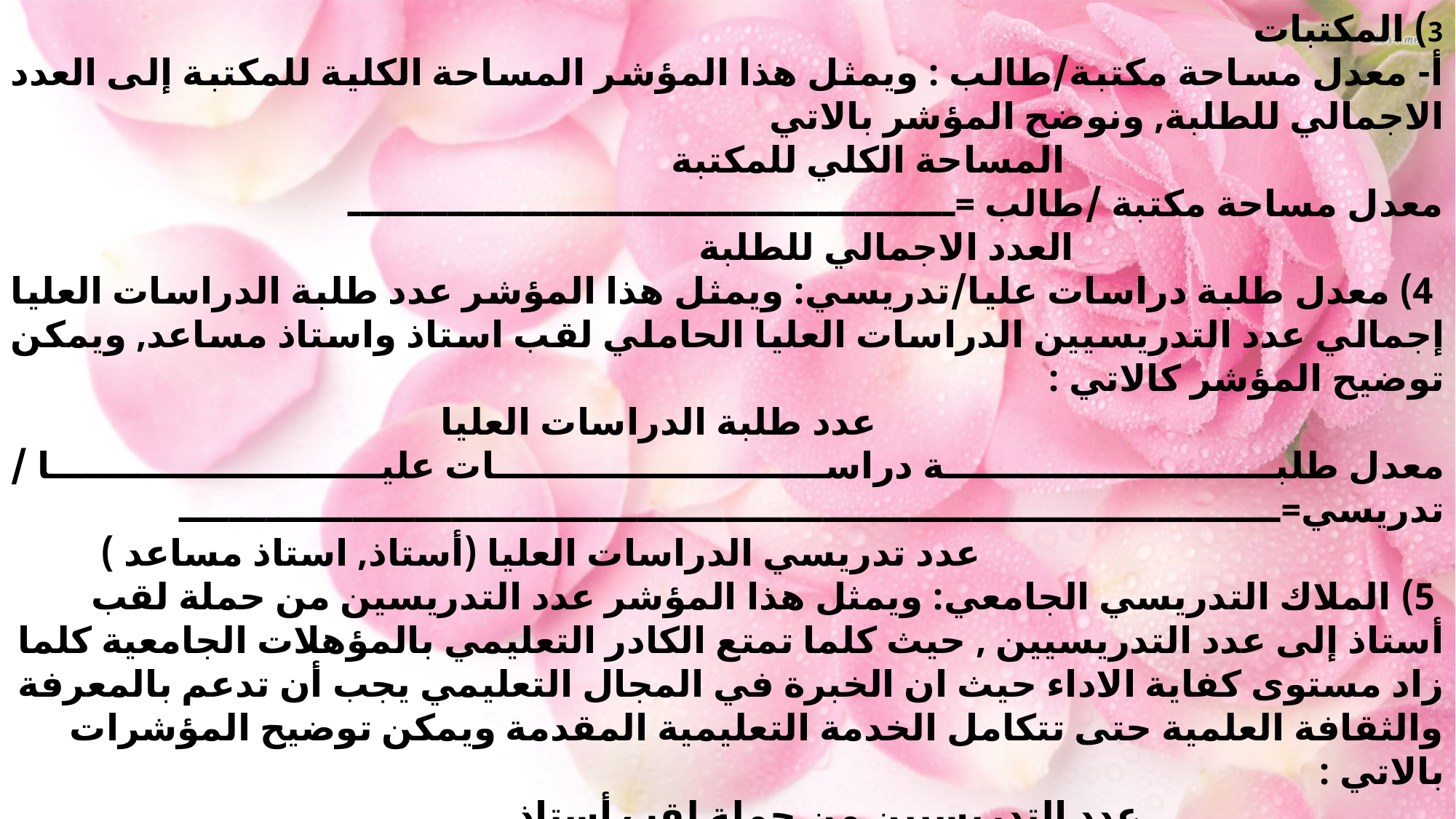

3) المكتبات
أ- معدل مساحة مكتبة/طالب : ويمثل هذا المؤشر المساحة الكلية للمكتبة إلى العدد الاجمالي للطلبة, ونوضح المؤشر بالاتي
                                        المساحة الكلي للمكتبة
معدل مساحة مكتبة /طالب =ـــــــــــــــــــــــــــــــــــــــــــــــــ
                                       العدد الاجمالي للطلبة
 4) معدل طلبة دراسات عليا/تدريسي: ويمثل هذا المؤشر عدد طلبة الدراسات العليا إجمالي عدد التدريسيين الدراسات العليا الحاملي لقب استاذ واستاذ مساعد, ويمكن توضيح المؤشر كالاتي :
                                                            عدد طلبة الدراسات العليا
معدل طلبة دراسات عليا / تدريسي=ـــــــــــــــــــــــــــــــــــــــــــــــــــــــــــــــــــــــــــــــــــــــــ
                                                 عدد تدريسي الدراسات العليا (أستاذ, استاذ مساعد )
 5) الملاك التدريسي الجامعي: ويمثل هذا المؤشر عدد التدريسين من حملة لقب أستاذ إلى عدد التدريسيين , حيث كلما تمتع الكادر التعليمي بالمؤهلات الجامعية كلما زاد مستوى كفاية الاداء حيث ان الخبرة في المجال التعليمي يجب أن تدعم بالمعرفة والثقافة العلمية حتى تتكامل الخدمة التعليمية المقدمة ويمكن توضيح المؤشرات بالاتي :
                                عدد التدريسيين من حملة لقب أستاذ
أ- نسبة أستاذ = ــــــــــــــــــــــــــــــــــــــــــــــــــــــــــــــــــــــــ*100
                                      عدد التدريسيين
                                 عدد التدريسيين من حملة لقب أستاذ مساعد
ب- نسبة أستاذ مساعد =ــــــــــــــــــــــــــــــــــــــــــــــــــــــــــــــــــــــــــ*100
                                            عدد التدريسيين